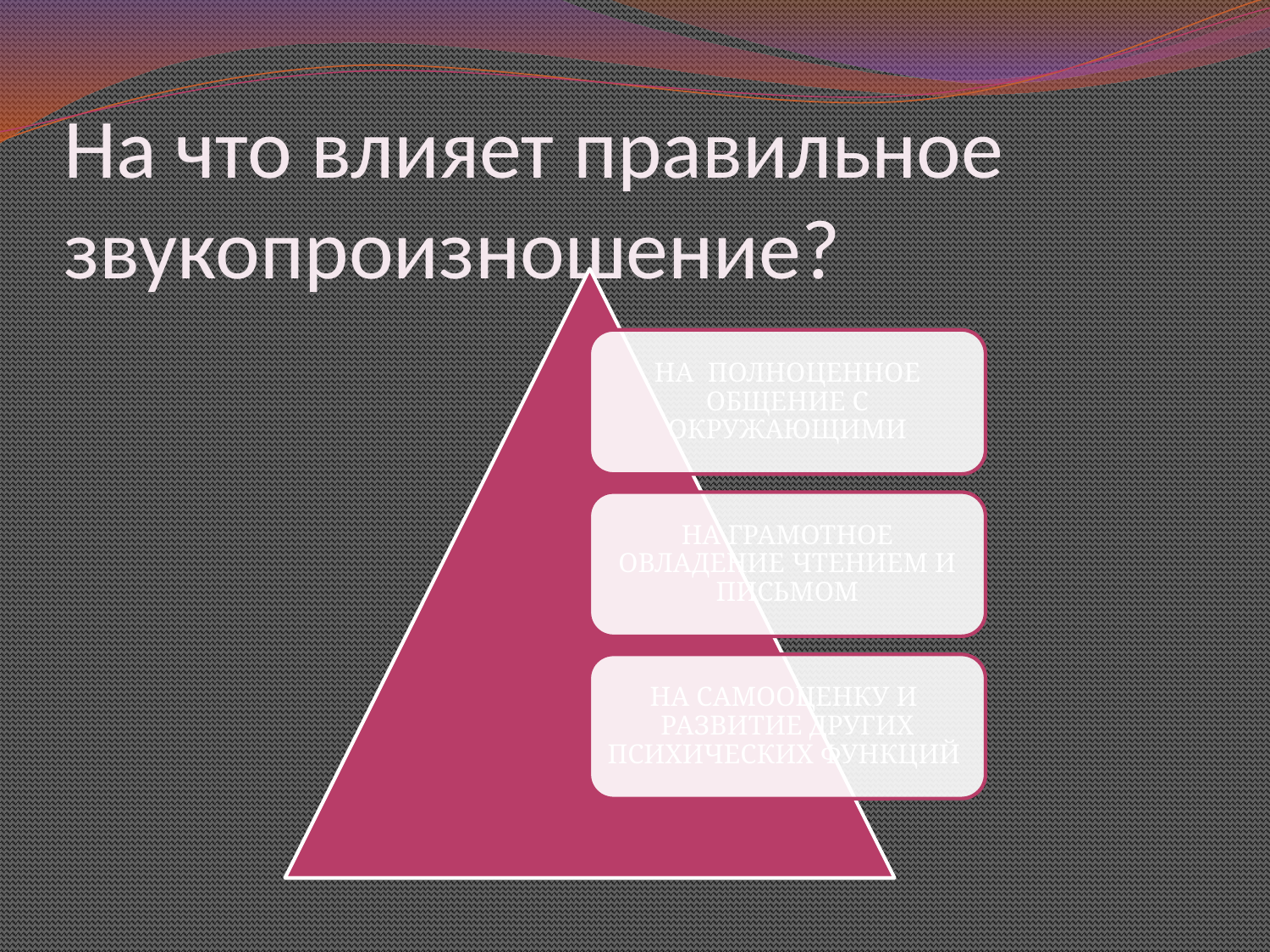

# На что влияет правильное звукопроизношение?
НА  ПОЛНОЦЕННОЕ ОБЩЕНИЕ С ОКРУЖАЮЩИМИ
НА ГРАМОТНОЕ ОВЛАДЕНИЕ ЧТЕНИЕМ И ПИСЬМОМ
НА САМООЦЕНКУ И  РАЗВИТИЕ ДРУГИХ ПСИХИЧЕСКИХ ФУНКЦИЙ